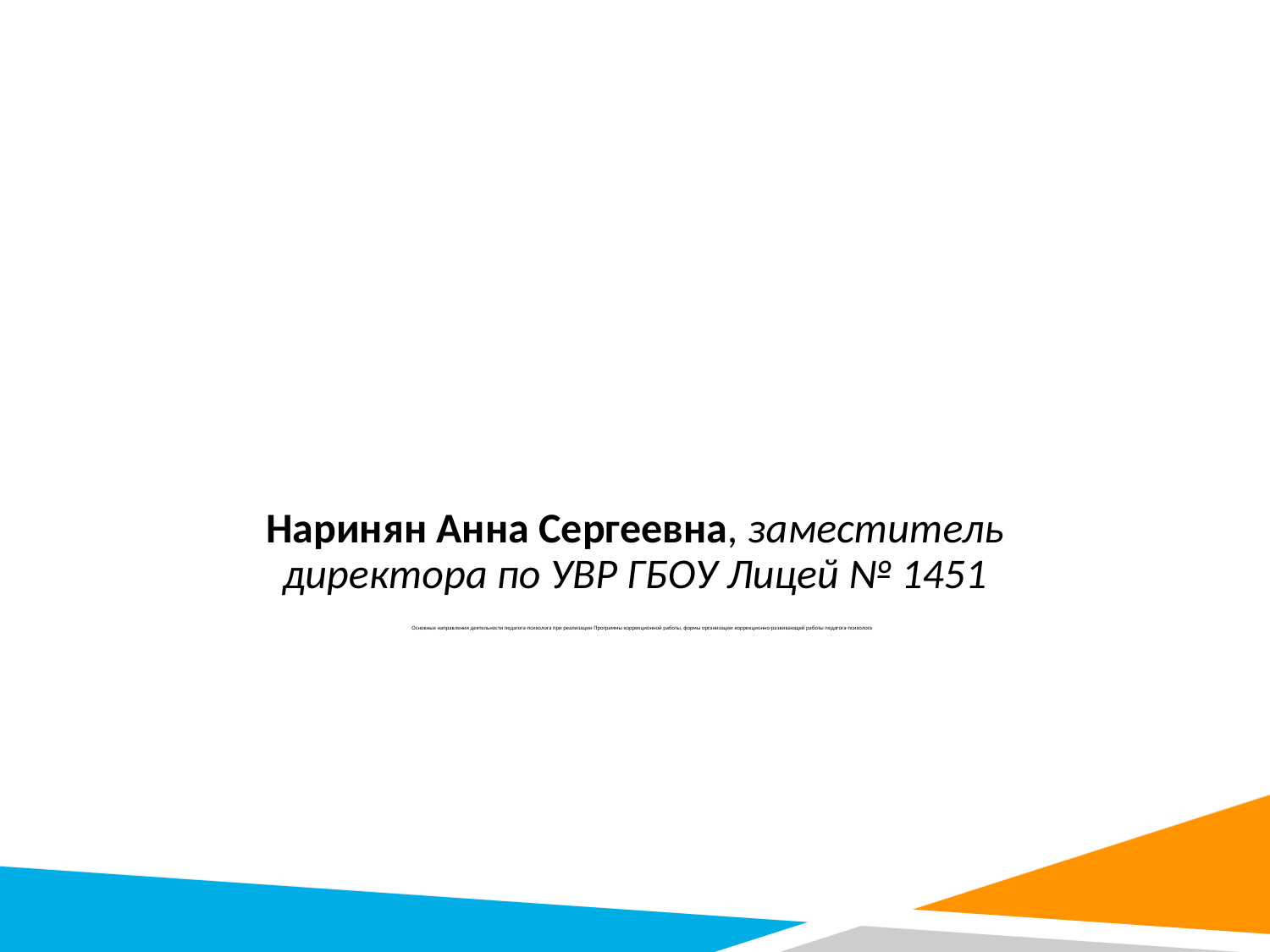

# Основные направления деятельности педагога-психолога при реализации Программы коррекционной работы, формы организации коррекционно-развивающей работы педагога-психолога
Наринян Анна Сергеевна, заместитель директора по УВР ГБОУ Лицей № 1451